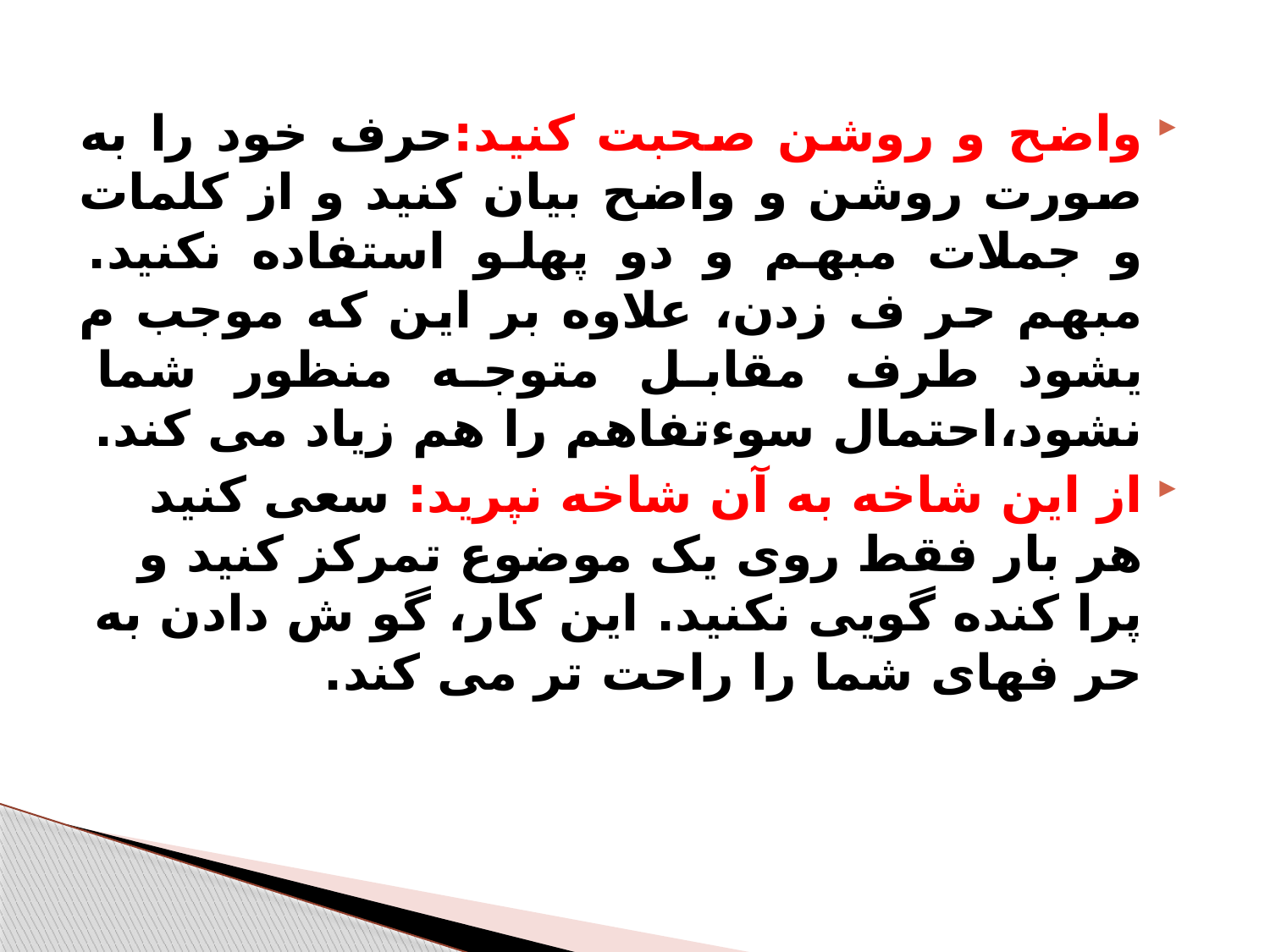

واضح و روشن صحبت کنید:حرف خود را به صورت روشن و واضح بیان کنید و از کلمات و جملات مبهم و دو پهلو استفاده نکنید. مبهم حر ف زدن، علاوه بر این که موجب م یشود طرف مقابل متوجه منظور شما نشود،احتمال سوءتفاهم را هم زیاد می کند.
از این شاخه به آن شاخه نپرید: سعی کنید هر بار فقط روی یک موضوع تمرکز کنید و پرا کنده گویی نکنید. این کار، گو ش دادن به حر فهای شما را راحت تر می کند.